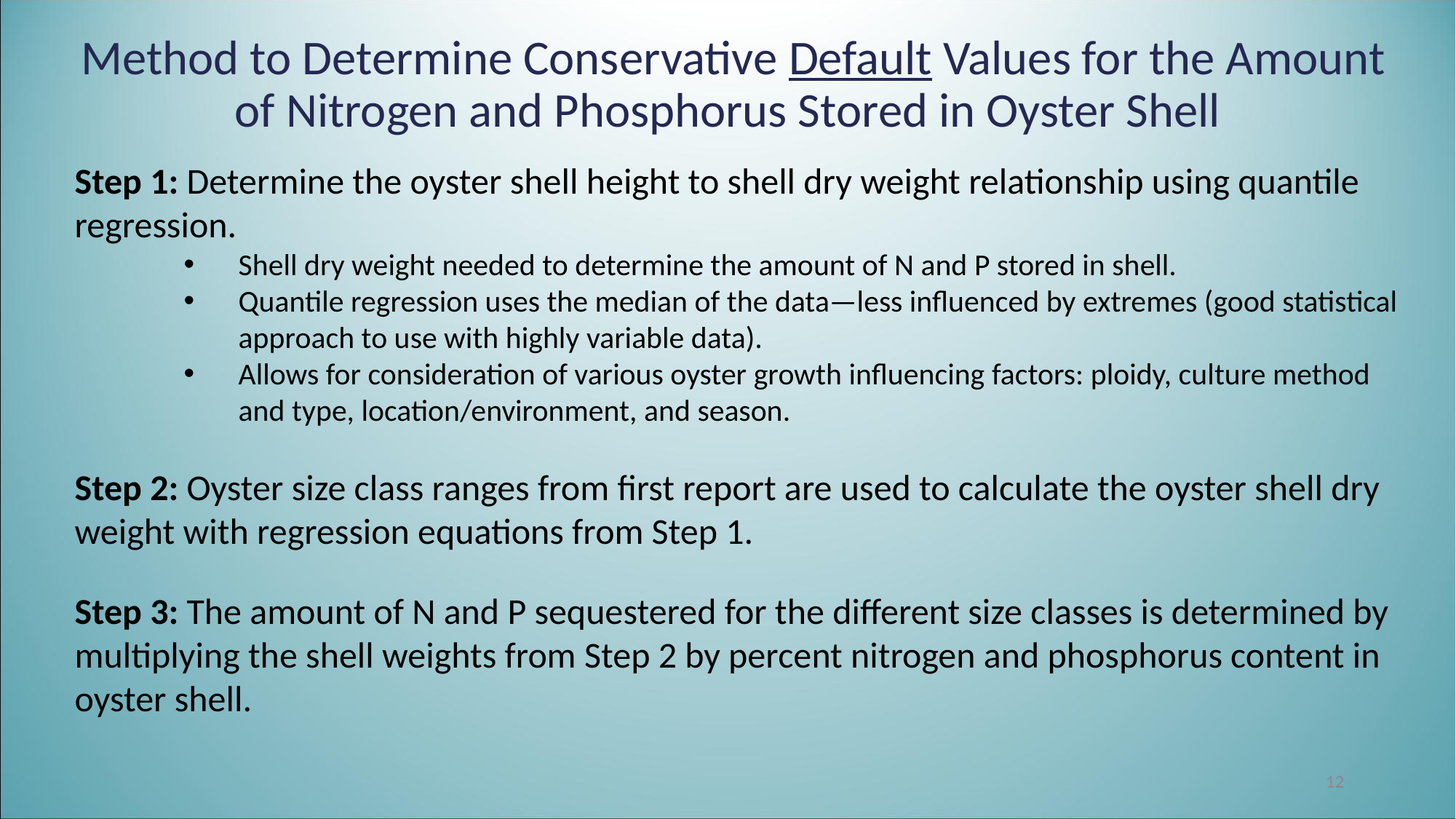

# Method to Determine Conservative Default Values for the Amount of Nitrogen and Phosphorus Stored in Oyster Shell
Step 1: Determine the oyster shell height to shell dry weight relationship using quantile regression.
Shell dry weight needed to determine the amount of N and P stored in shell.
Quantile regression uses the median of the data—less influenced by extremes (good statistical approach to use with highly variable data).
Allows for consideration of various oyster growth influencing factors: ploidy, culture method and type, location/environment, and season.

Step 2: Oyster size class ranges from first report are used to calculate the oyster shell dry weight with regression equations from Step 1.

Step 3: The amount of N and P sequestered for the different size classes is determined by multiplying the shell weights from Step 2 by percent nitrogen and phosphorus content in oyster shell.
12